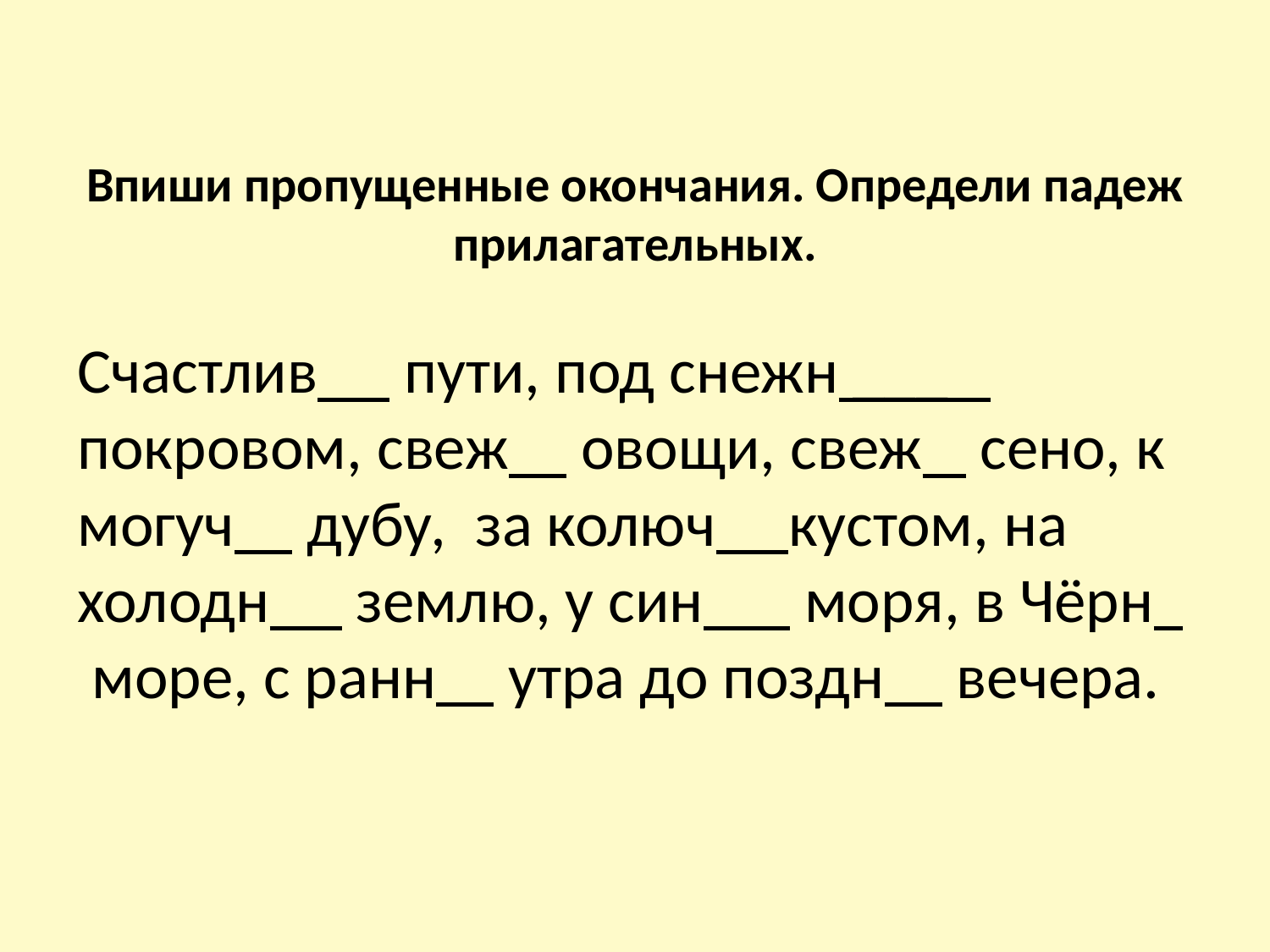

Впиши пропущенные окончания. Определи падеж прилагательных.

Счастлив      пути, под снежн ___    покровом, свеж     овощи, свеж    сено, к могуч     дубу,  за колюч     кустом, на холодн      землю, у син       моря, в Чёрн    море, с ранн     утра до поздн     вечера.